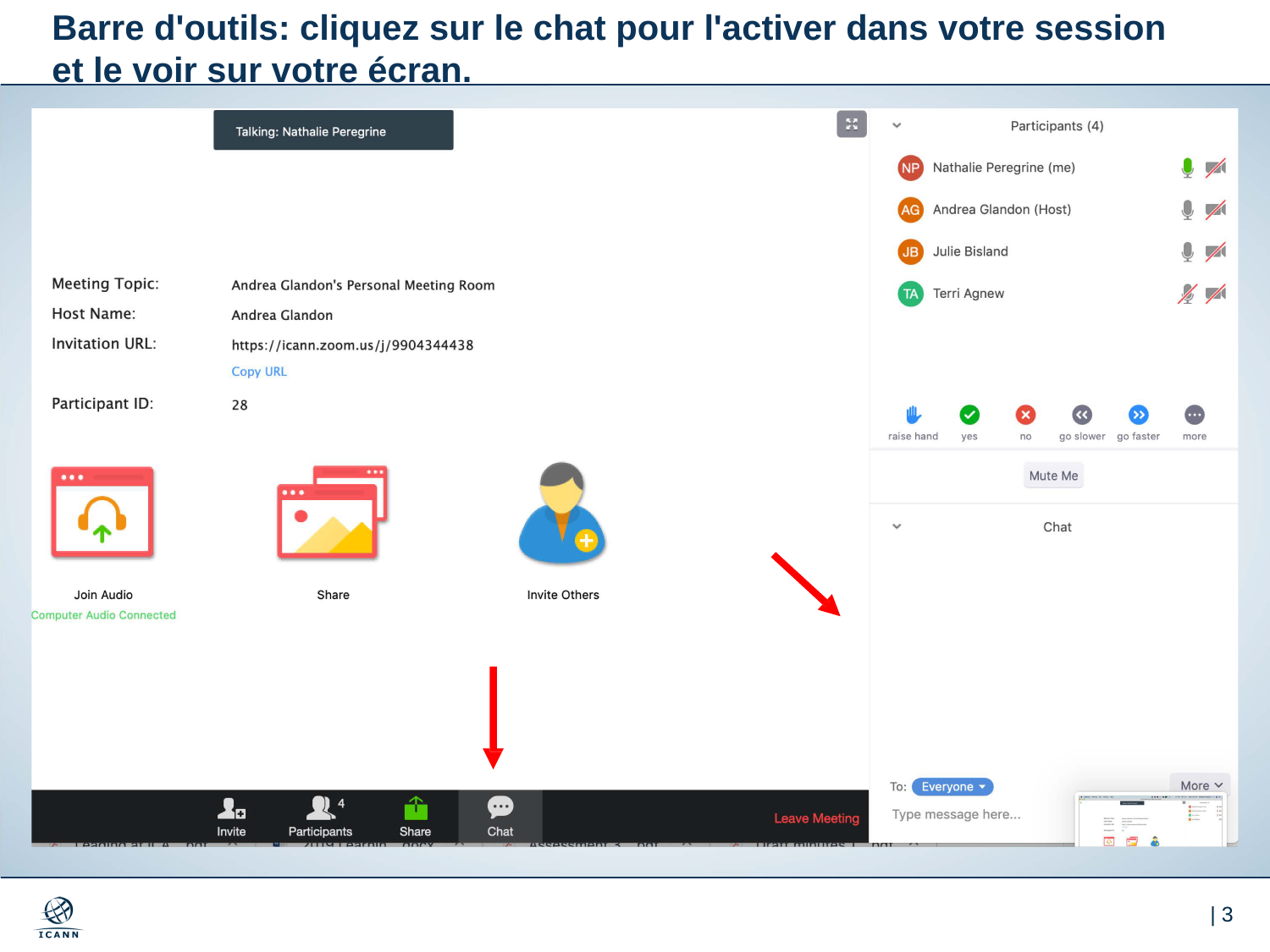

# Barre d'outils: cliquez sur le chat pour l'activer dans votre session et le voir sur votre écran.

| 3